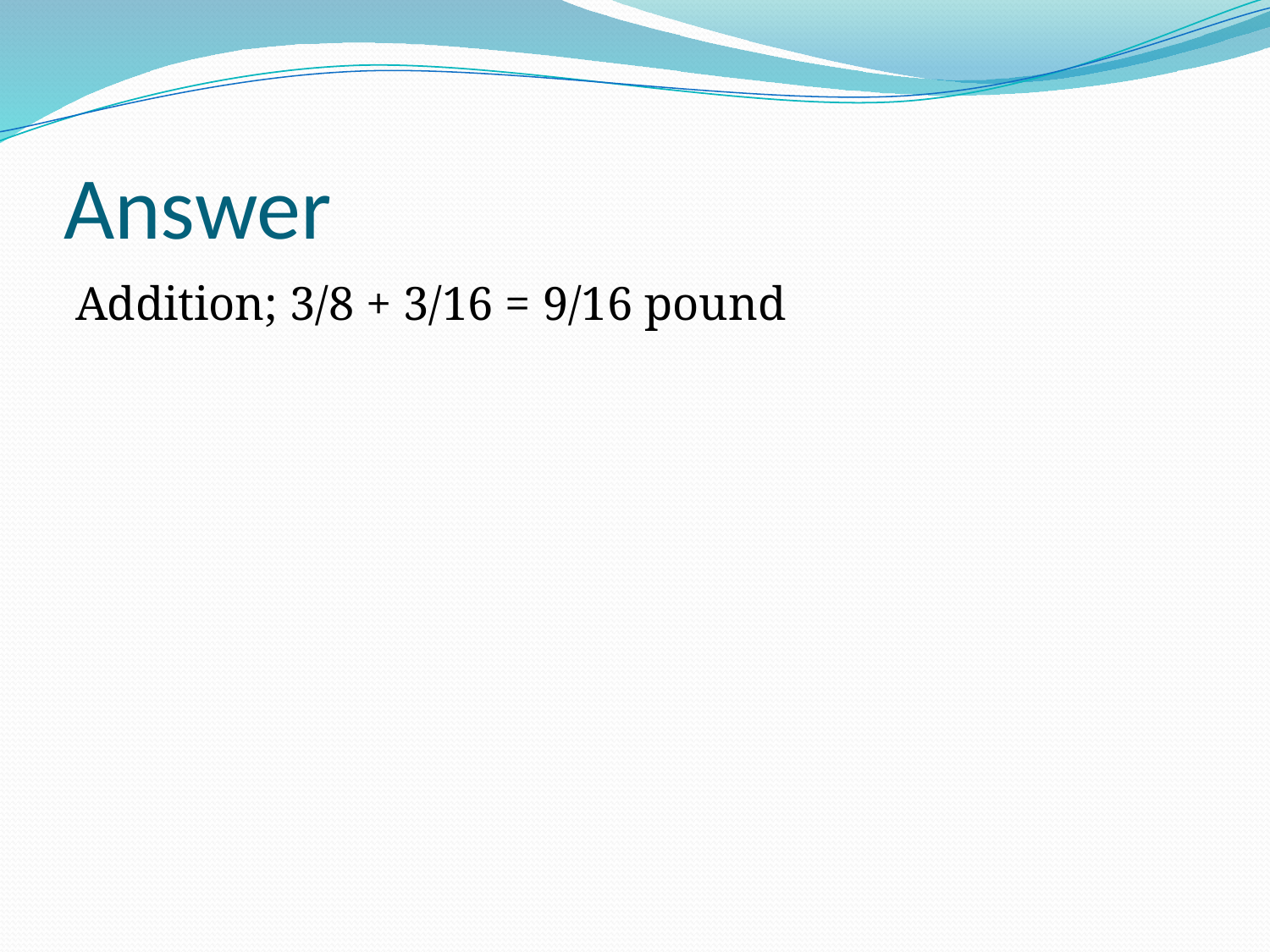

# Answer
Addition; 3/8 + 3/16 = 9/16 pound